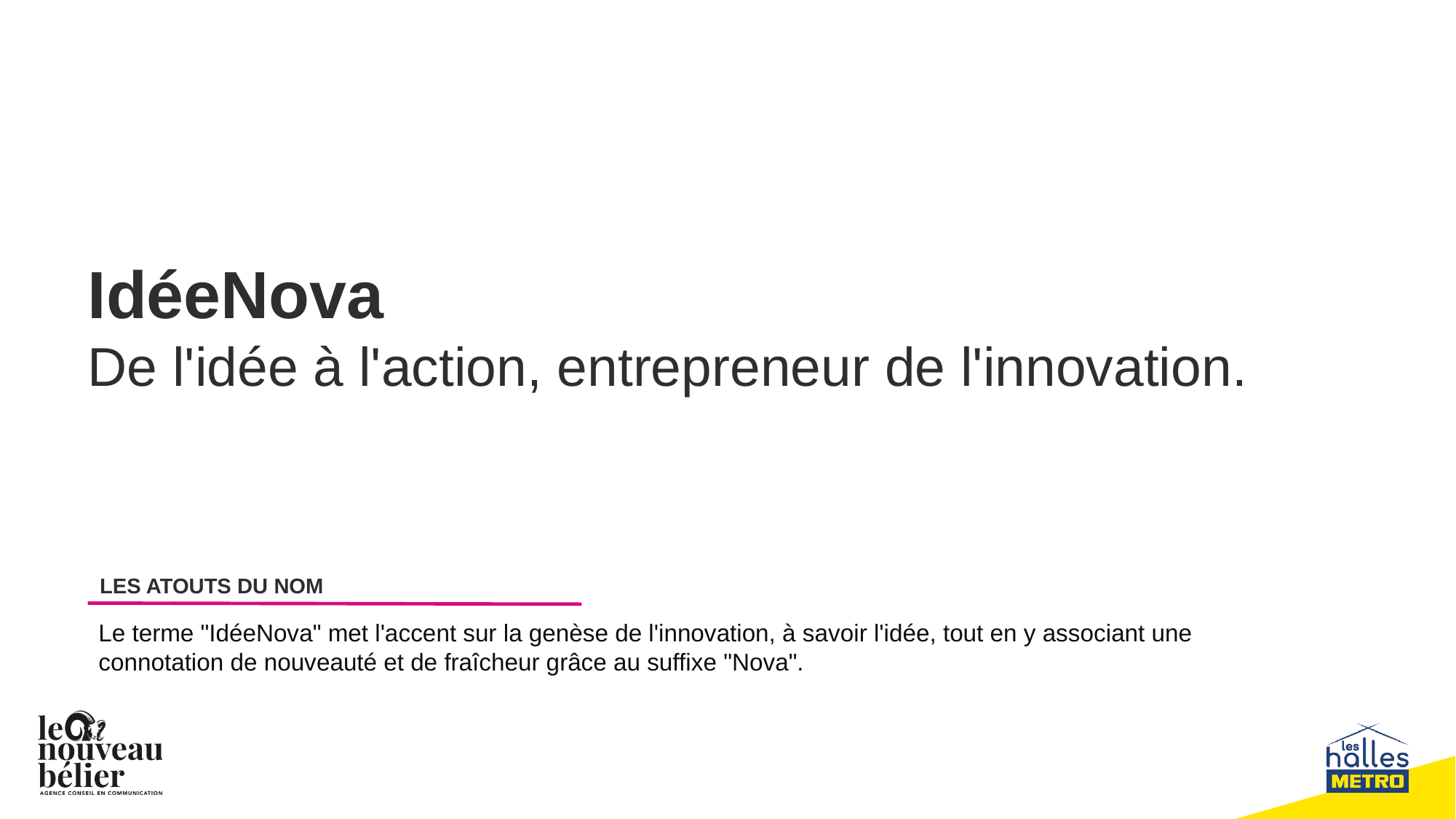

# IdéeNova De l'idée à l'action, entrepreneur de l'innovation.

Le terme "IdéeNova" met l'accent sur la genèse de l'innovation, à savoir l'idée, tout en y associant une connotation de nouveauté et de fraîcheur grâce au suffixe "Nova".
LES ATOUTS DU NOM